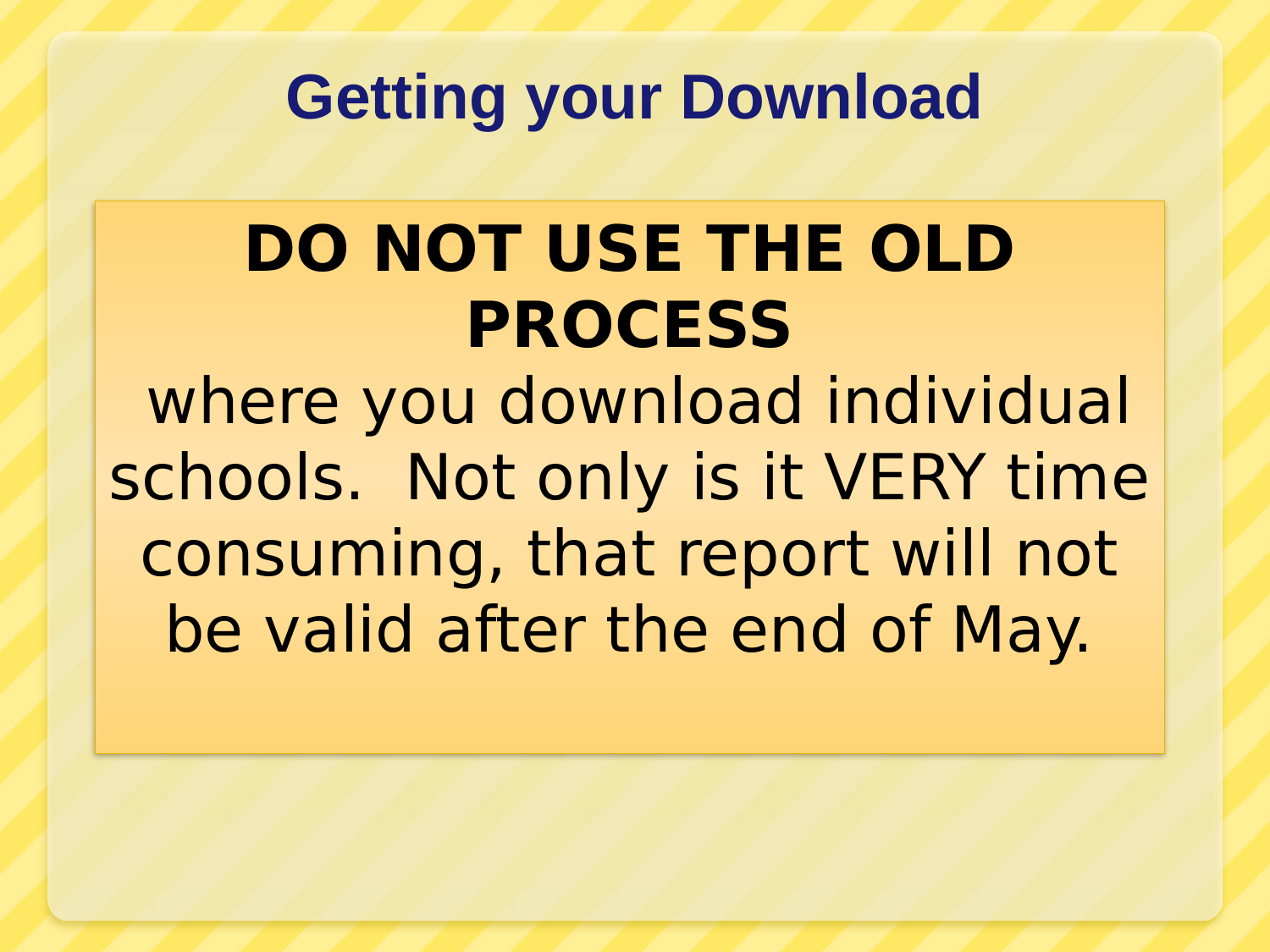

Getting your Download
DO NOT USE THE OLD PROCESS
 where you download individual schools.  Not only is it VERY time consuming, that report will not be valid after the end of May.